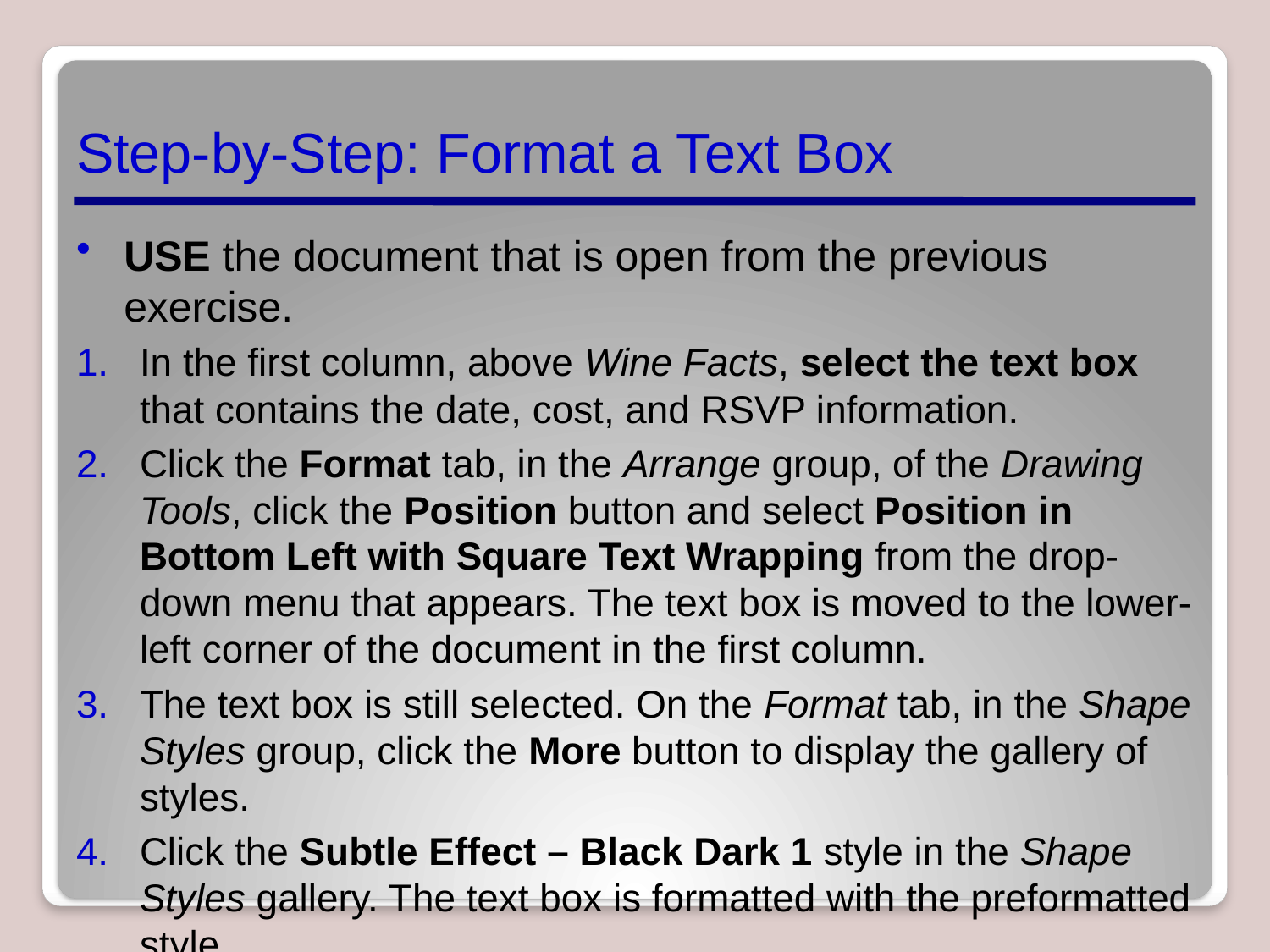

# Step-by-Step: Format a Text Box
USE the document that is open from the previous exercise.
In the first column, above Wine Facts, select the text box that contains the date, cost, and RSVP information.
Click the Format tab, in the Arrange group, of the Drawing Tools, click the Position button and select Position in Bottom Left with Square Text Wrapping from the drop-down menu that appears. The text box is moved to the lower-left corner of the document in the first column.
The text box is still selected. On the Format tab, in the Shape Styles group, click the More button to display the gallery of styles.
Click the Subtle Effect – Black Dark 1 style in the Shape Styles gallery. The text box is formatted with the preformatted style.